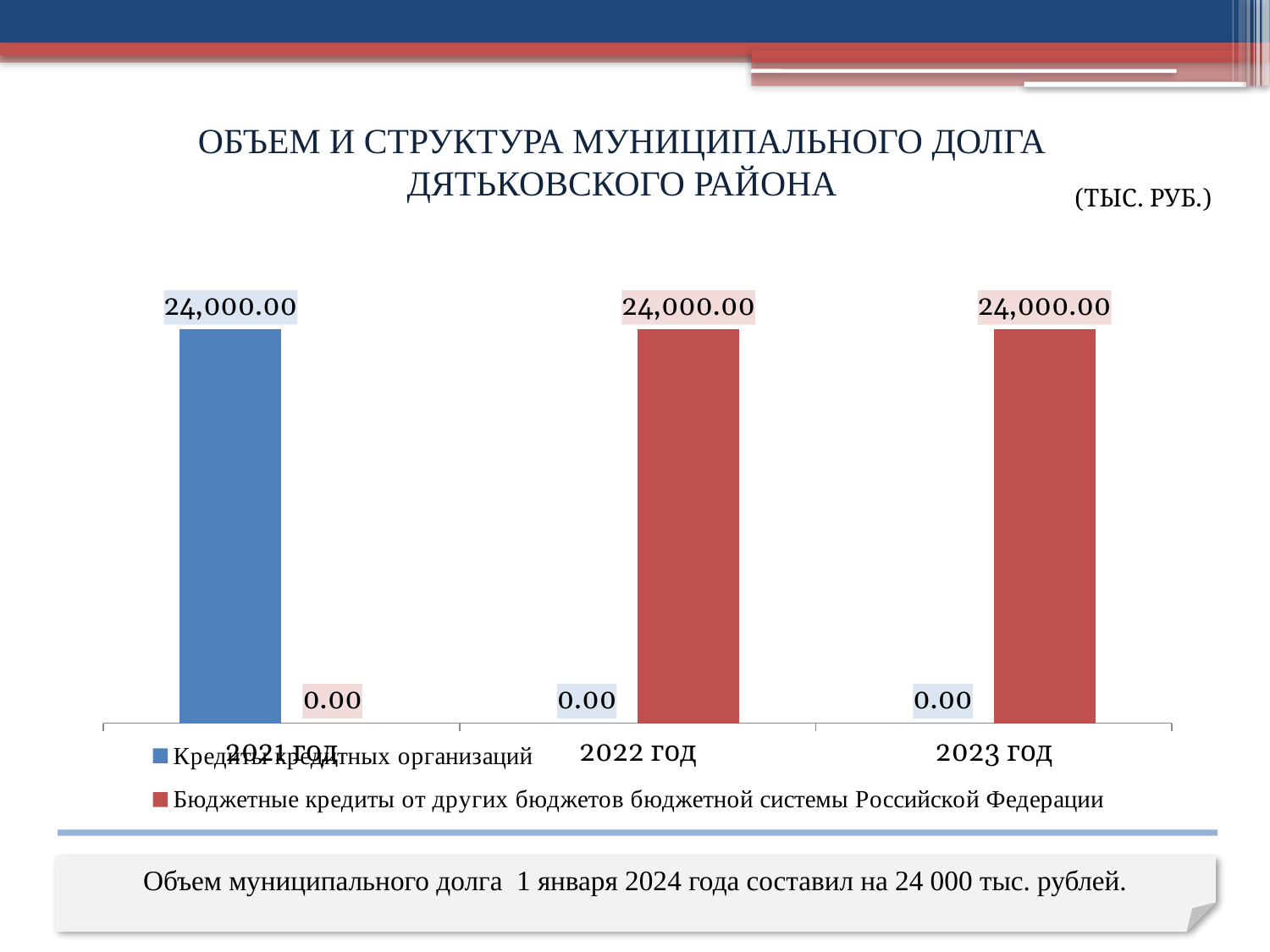

# ОБЪЕМ И СТРУКТУРА МУНИЦИПАЛЬНОГО ДОЛГА ДЯТЬКОВСКОГО РАЙОНА
(ТЫС. РУБ.)

### Chart

| Category | Кредиты кредитных организаций | Бюджетные кредиты от других бюджетов бюджетной системы Российской Федерации |
|---|---|---|
| 2021 год | 24000.0 | 0.0 |
| 2022 год | 0.0 | 24000.0 |
| 2023 год | 0.0 | 24000.0 |
Объем муниципального долга  1 января 2024 года составил на 24 000 тыс. рублей.